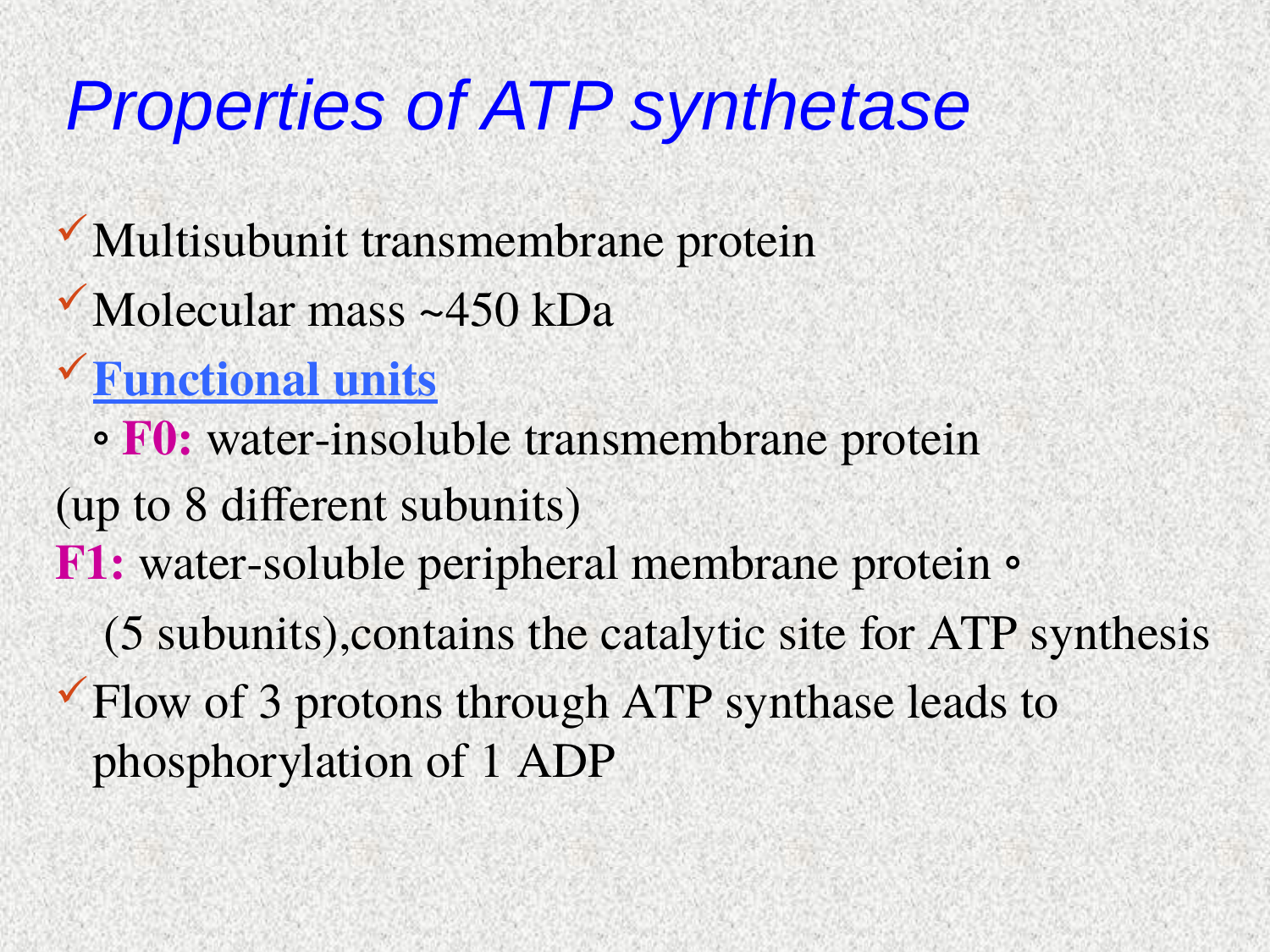

# Properties of ATP synthetase
Multisubunit transmembrane protein
Molecular mass ~450 kDa
Functional units
◦ F0: water‐insoluble transmembrane protein
 (up to 8 different subunits)
◦ F1: water‐soluble peripheral membrane protein
    (5 subunits),contains the catalytic site for ATP synthesis
Flow of 3 protons through ATP synthase leads to phosphorylation of 1 ADP